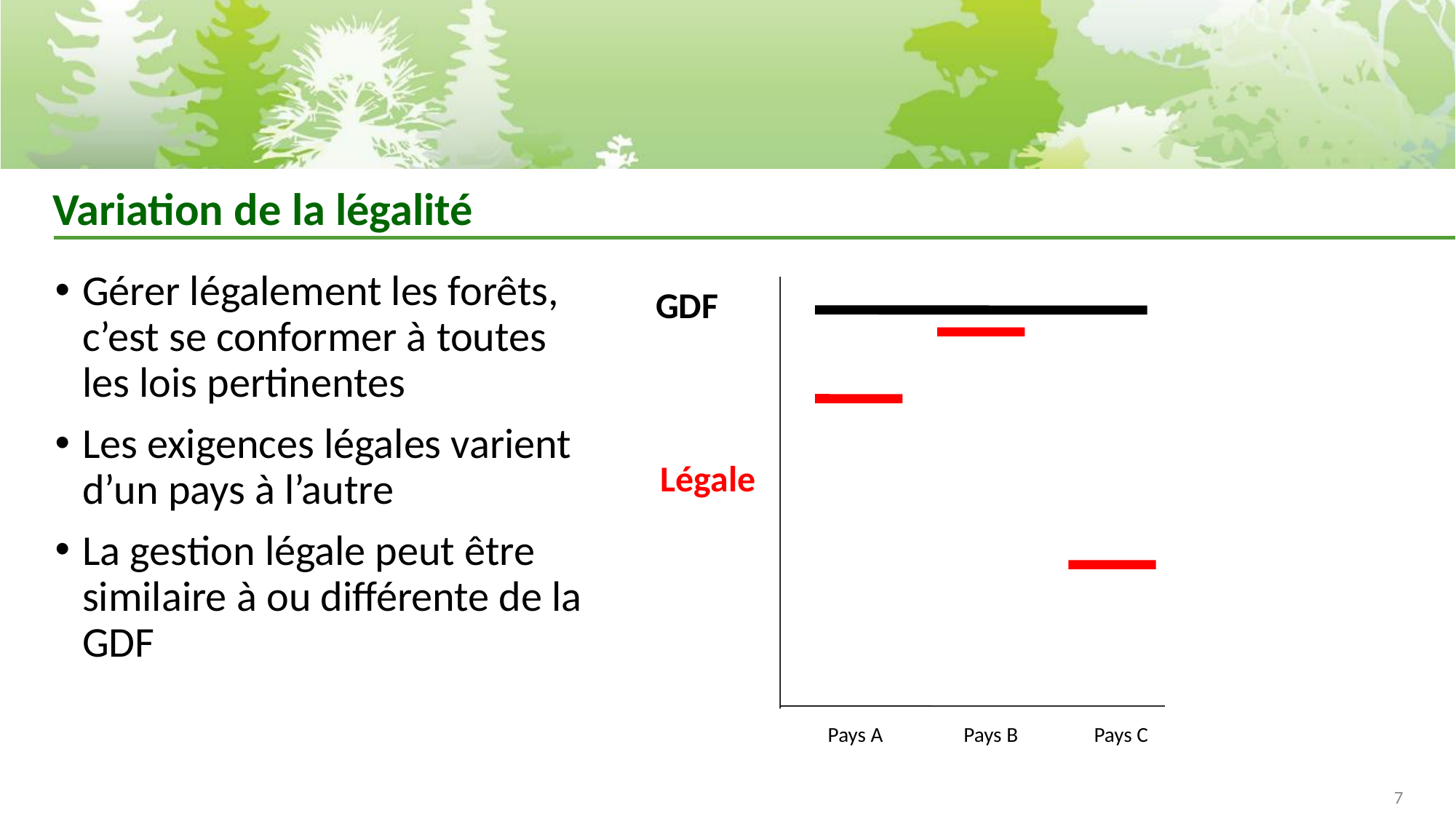

# Variation de la légalité
Gérer légalement les forêts, c’est se conformer à toutes les lois pertinentes
Les exigences légales varient d’un pays à l’autre
La gestion légale peut être similaire à ou différente de la GDF
GDF

Légale

Pays A
Pays B
Pays C
7